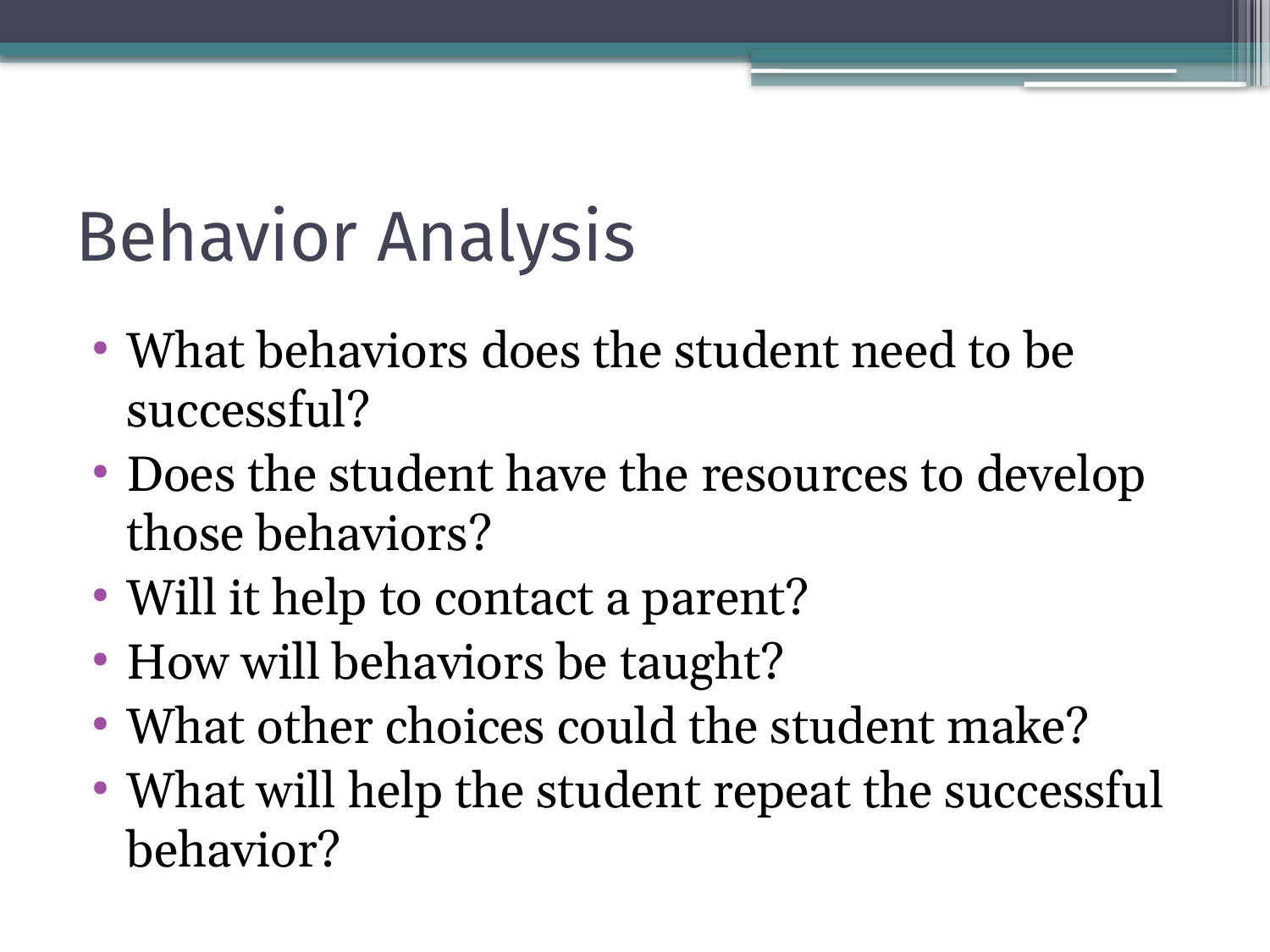

# Behavior Analysis
What behaviors does the student need to be successful?
Does the student have the resources to develop those behaviors?
Will it help to contact a parent?
How will behaviors be taught?
What other choices could the student make?
What will help the student repeat the successful behavior?